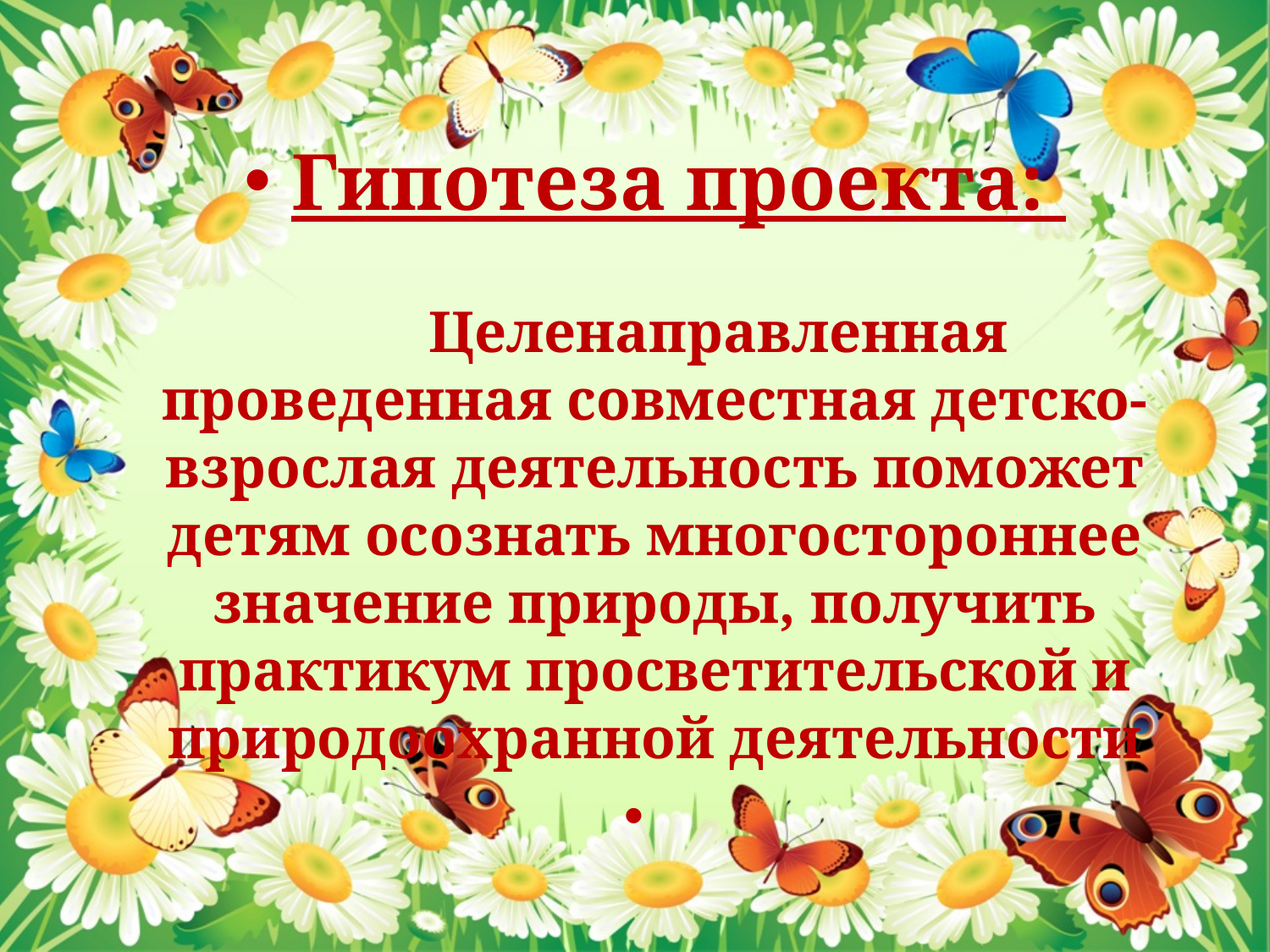

Гипотеза проекта:

	Целенаправленная проведенная совместная детско-взрослая деятельность поможет детям осознать многостороннее значение природы, получить практикум просветительской и природоохранной деятельности